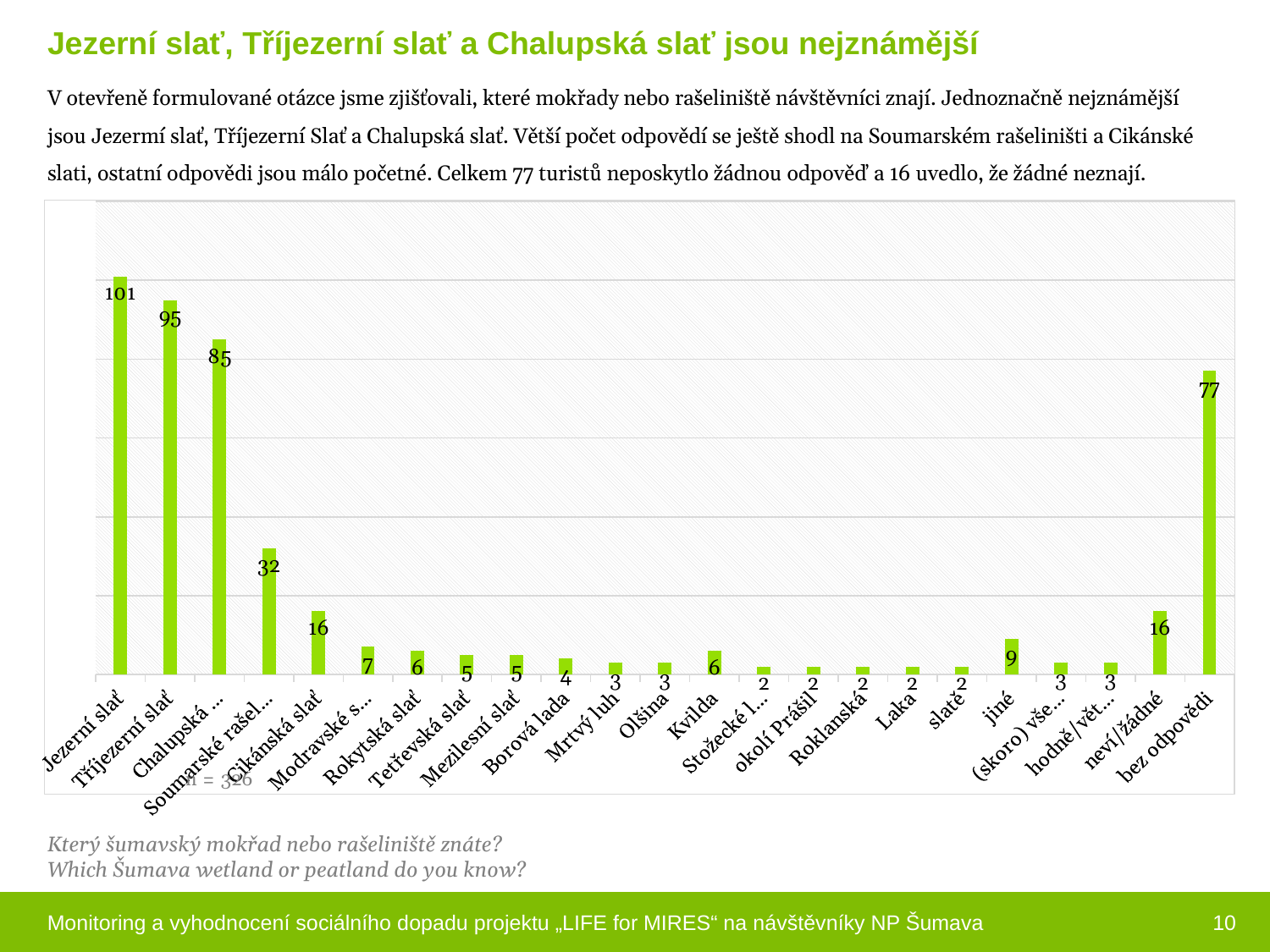

Jezerní slať, Tříjezerní slať a Chalupská slať jsou nejznámější
V otevřeně formulované otázce jsme zjišťovali, které mokřady nebo rašeliniště návštěvníci znají. Jednoznačně nejznámější jsou Jezermí slať, Tříjezerní Slať a Chalupská slať. Větší počet odpovědí se ještě shodl na Soumarském rašeliništi a Cikánské slati, ostatní odpovědi jsou málo početné. Celkem 77 turistů neposkytlo žádnou odpověď a 16 uvedlo, že žádné neznají.

### Chart

| Category | Řada 1 |
|---|---|
| Jezerní slať | 101.0 |
| Tříjezerní slať | 95.0 |
| Chalupská slať | 85.0 |
| Soumarské rašeliniště (most) | 32.0 |
| Cikánská slať | 16.0 |
| Modravské slatě | 7.0 |
| Rokytská slať | 6.0 |
| Tetřevská slať | 5.0 |
| Mezilesní slať | 5.0 |
| Borová lada | 4.0 |
| Mrtvý luh | 3.0 |
| Olšina | 3.0 |
| Kvilda | 6.0 |
| Stožecké louky | 2.0 |
| okolí Prášil | 2.0 |
| Roklanská | 2.0 |
| Laka | 2.0 |
| slatě | 2.0 |
| jiné | 9.0 |
| (skoro) všechny | 3.0 |
| hodně/většinu | 3.0 |
| neví/žádné | 16.0 |
| bez odpovědi | 77.0 |
Který šumavský mokřad nebo rašeliniště znáte?
Which Šumava wetland or peatland do you know?
10
Monitoring a vyhodnocení sociálního dopadu projektu „LIFE for MIRES“ na návštěvníky NP Šumava